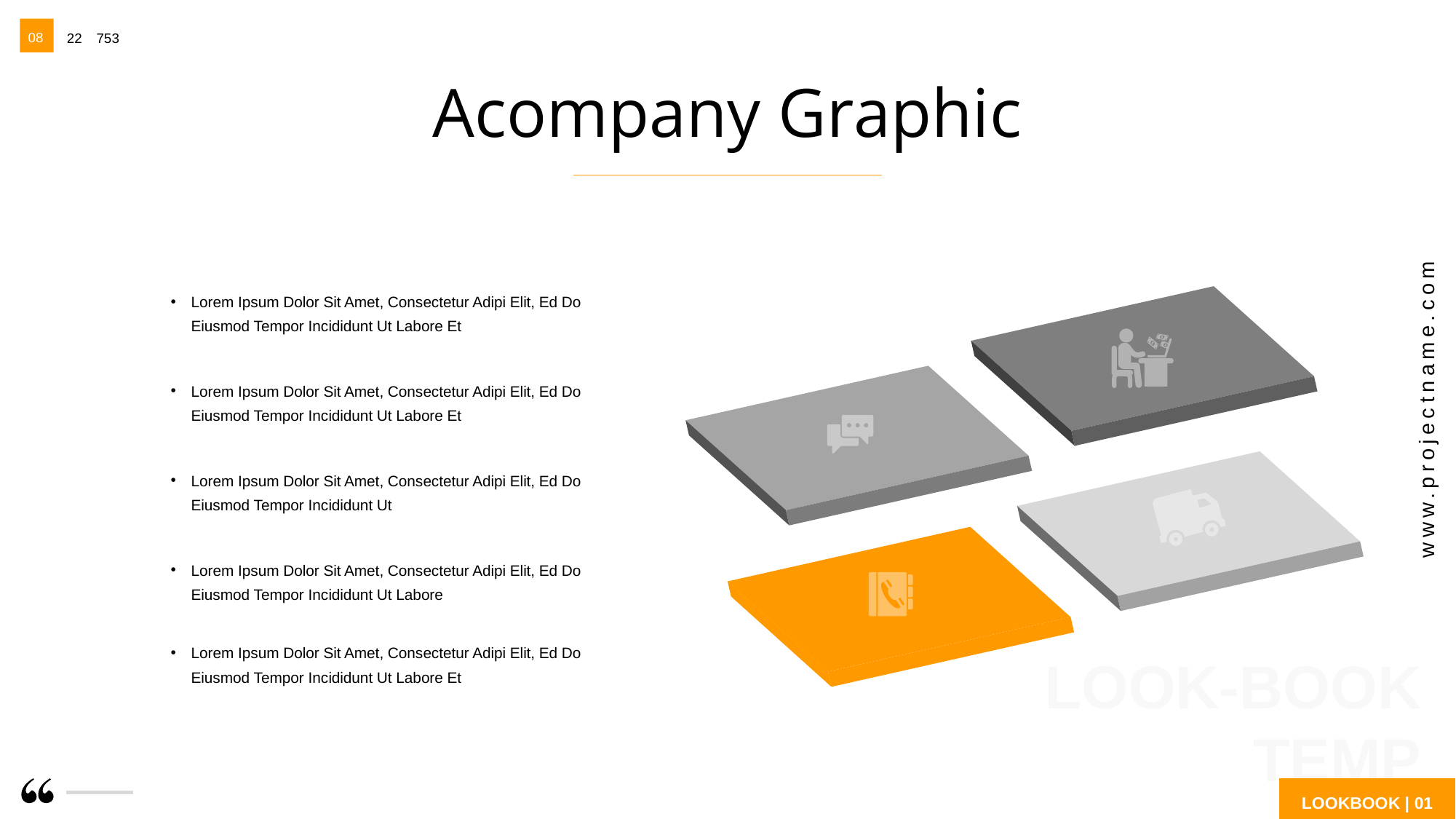

08
22
753
www.projectname.com

LOOKBOOK | 01
Acompany Graphic
Lorem Ipsum Dolor Sit Amet, Consectetur Adipi Elit, Ed Do Eiusmod Tempor Incididunt Ut Labore Et

Lorem Ipsum Dolor Sit Amet, Consectetur Adipi Elit, Ed Do Eiusmod Tempor Incididunt Ut Labore Et

Lorem Ipsum Dolor Sit Amet, Consectetur Adipi Elit, Ed Do Eiusmod Tempor Incididunt Ut

Lorem Ipsum Dolor Sit Amet, Consectetur Adipi Elit, Ed Do Eiusmod Tempor Incididunt Ut Labore

Lorem Ipsum Dolor Sit Amet, Consectetur Adipi Elit, Ed Do Eiusmod Tempor Incididunt Ut Labore Et
LOOK-BOOK TEMP